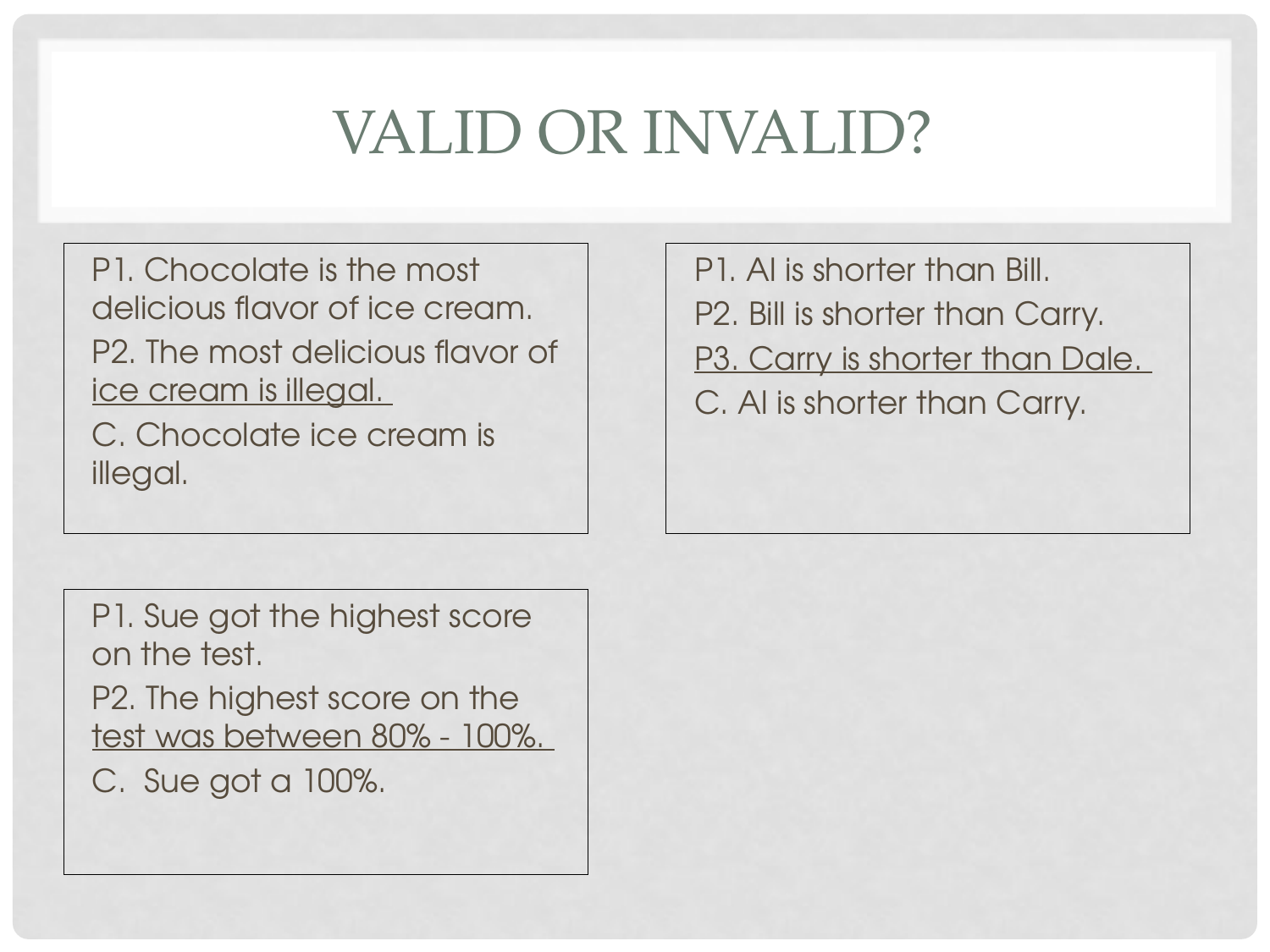

# Valid or invalid?
P1. Chocolate is the most delicious flavor of ice cream.
P2. The most delicious flavor of ice cream is illegal.
C. Chocolate ice cream is illegal.
P1. Al is shorter than Bill.
P2. Bill is shorter than Carry.
P3. Carry is shorter than Dale.
C. Al is shorter than Carry.
P1. Sue got the highest score on the test.
P2. The highest score on the test was between 80% - 100%.
C.  Sue got a 100%.